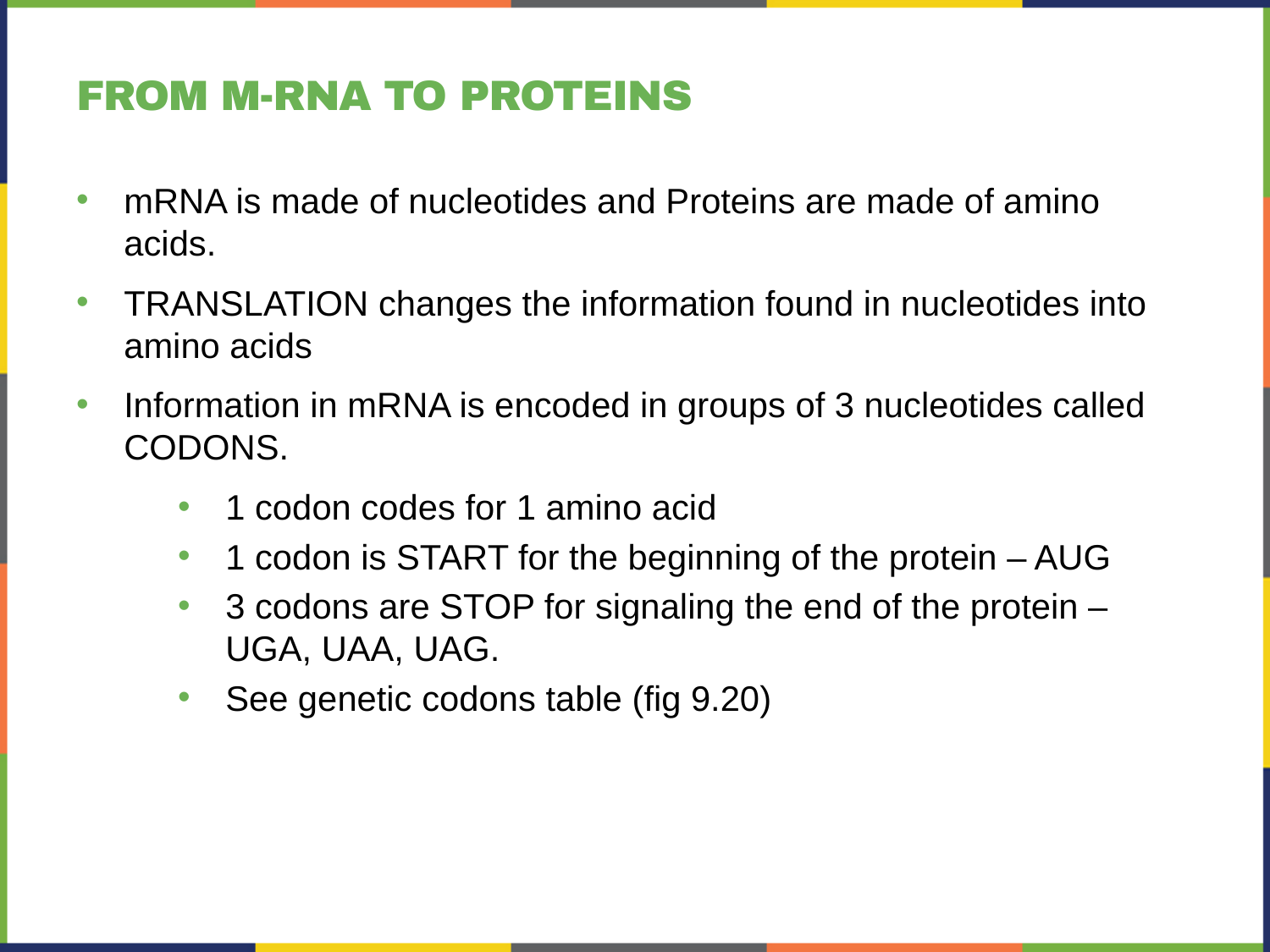

# From m-RNA to proteins
mRNA is made of nucleotides and Proteins are made of amino acids.
TRANSLATION changes the information found in nucleotides into amino acids
Information in mRNA is encoded in groups of 3 nucleotides called CODONS.
1 codon codes for 1 amino acid
1 codon is START for the beginning of the protein – AUG
3 codons are STOP for signaling the end of the protein – UGA, UAA, UAG.
See genetic codons table (fig 9.20)